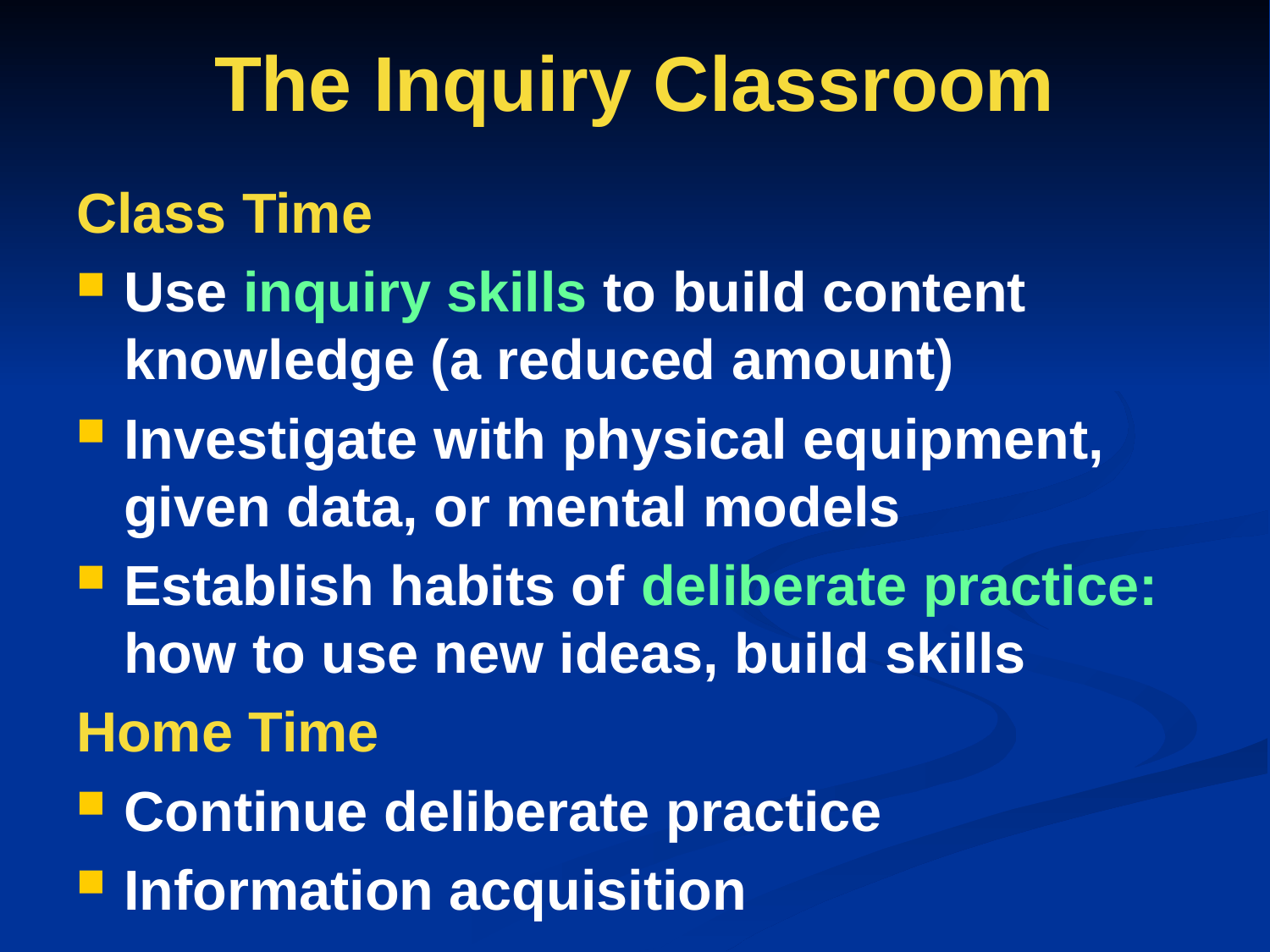

# The Inquiry Classroom
Class Time
Use inquiry skills to build content knowledge (a reduced amount)
Investigate with physical equipment, given data, or mental models
Establish habits of deliberate practice: how to use new ideas, build skills
Home Time
Continue deliberate practice
Information acquisition